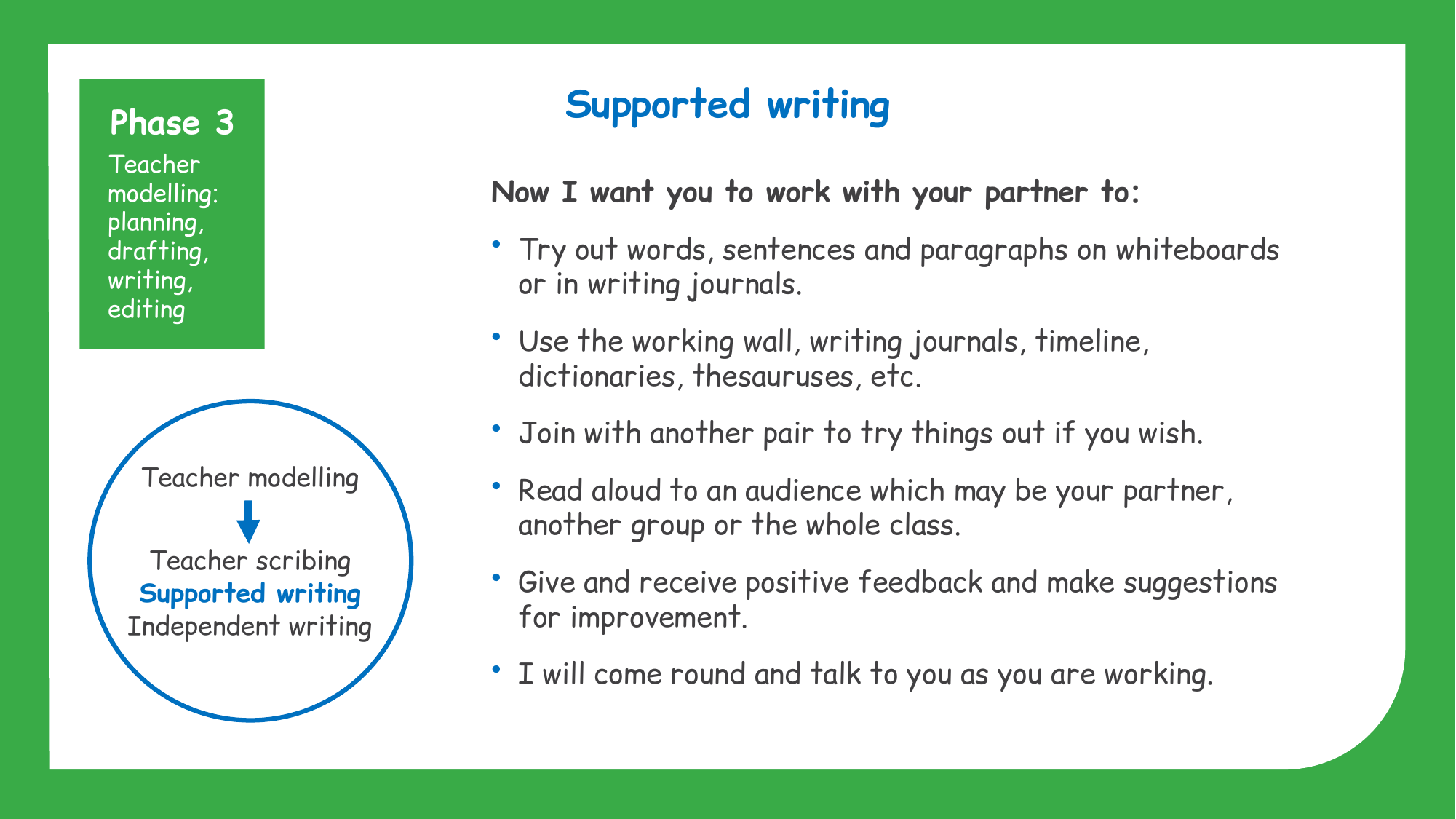

Supported writing
Phase 3
Teacher modelling: planning, drafting, writing, editing
Now I want you to work with your partner to:
Try out words, sentences and paragraphs on whiteboards or in writing journals.
Use the working wall, writing journals, timeline, dictionaries, thesauruses, etc.
Join with another pair to try things out if you wish.
Read aloud to an audience which may be your partner, another group or the whole class.
Give and receive positive feedback and make suggestions for improvement.
I will come round and talk to you as you are working.

Teacher modelling
Teacher scribing
Supported writing
Independent writing